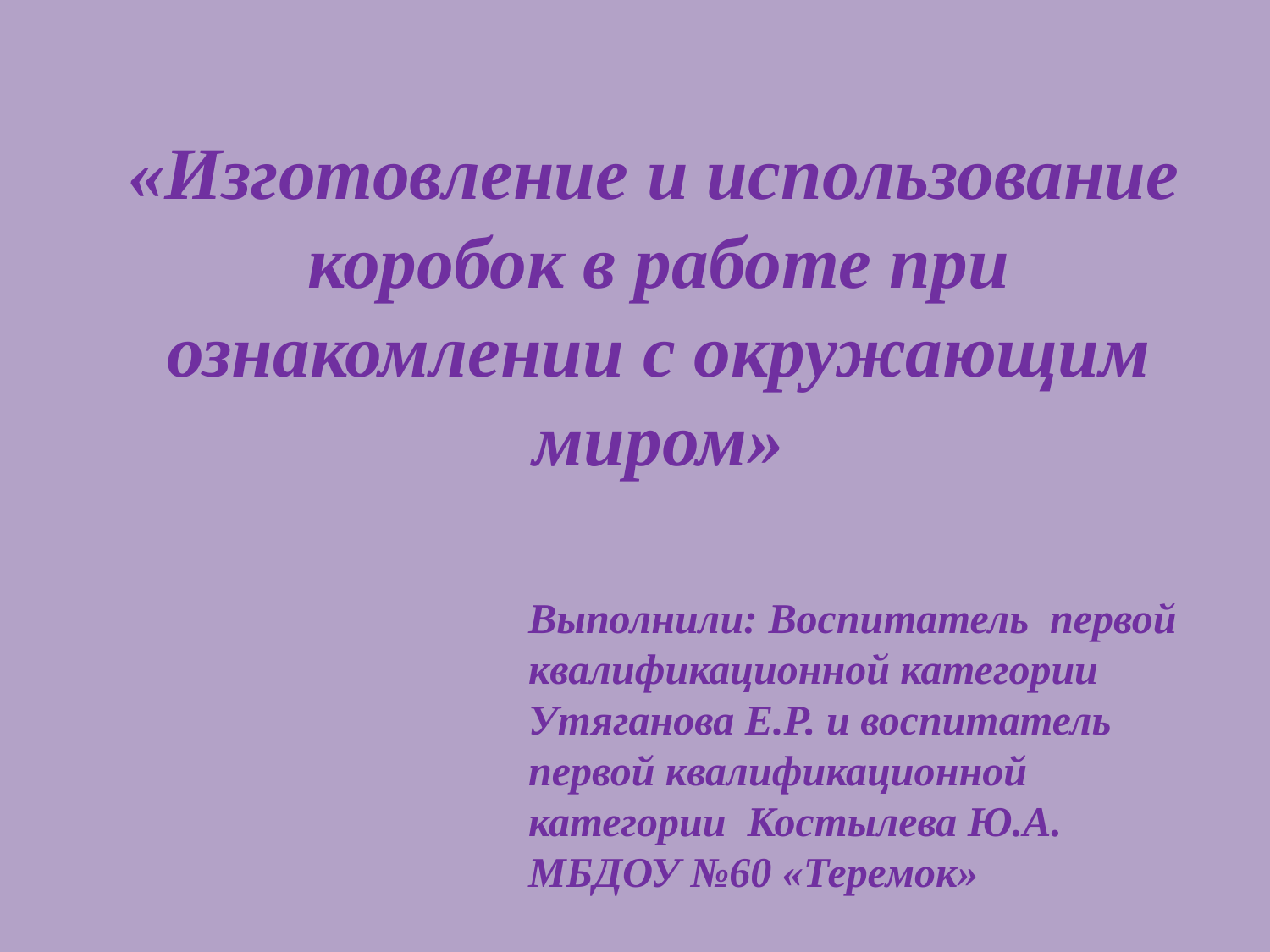

«Изготовление и использование коробок в работе при ознакомлении с окружающим миром»
Выполнили: Воспитатель  первой квалификационной категории  Утяганова Е.Р. и воспитатель первой квалификационной категории  Костылева Ю.А.
МБДОУ №60 «Теремок»